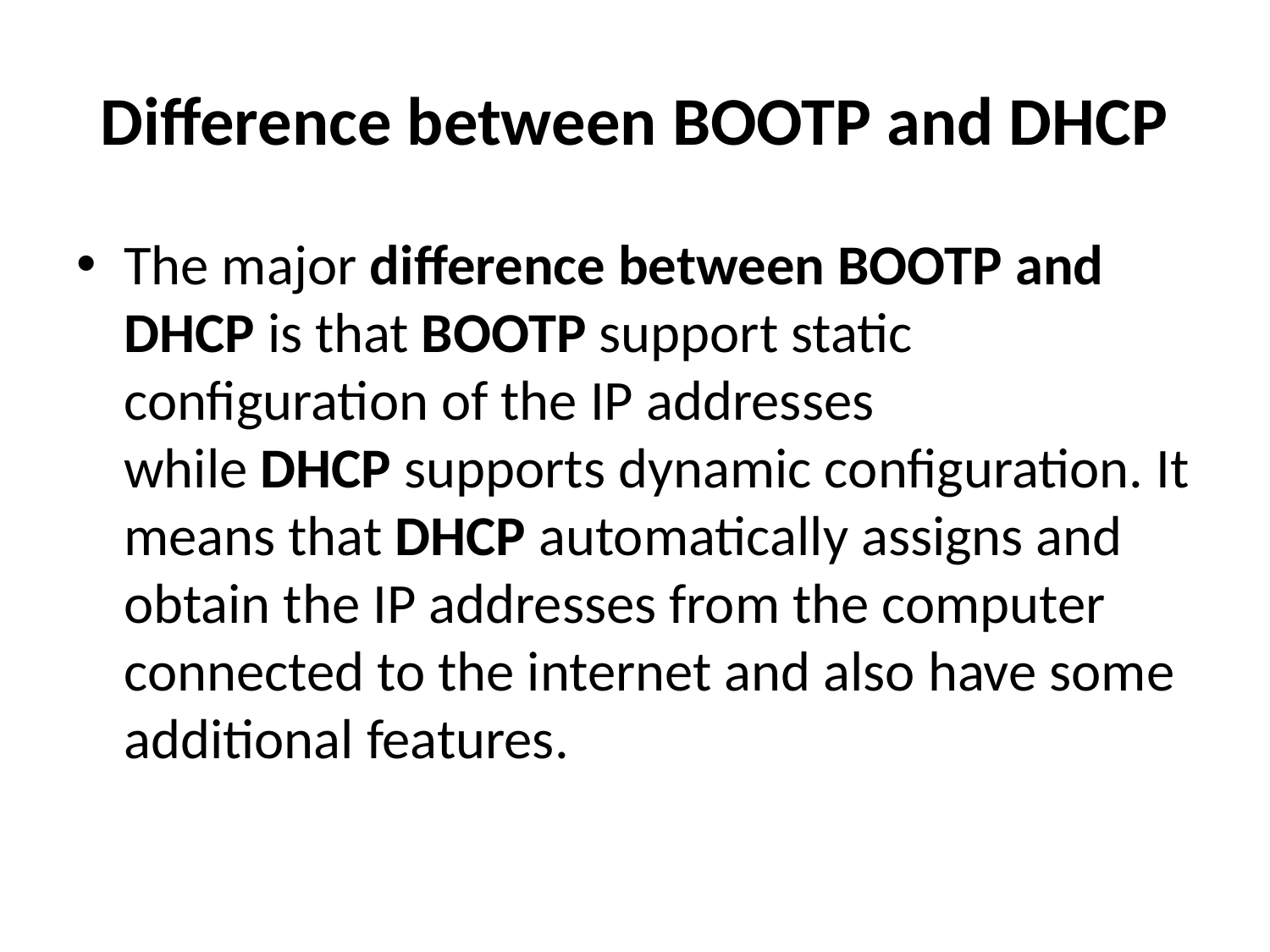

# Difference between BOOTP and DHCP
The major difference between BOOTP and DHCP is that BOOTP support static configuration of the IP addresses while DHCP supports dynamic configuration. It means that DHCP automatically assigns and obtain the IP addresses from the computer connected to the internet and also have some additional features.